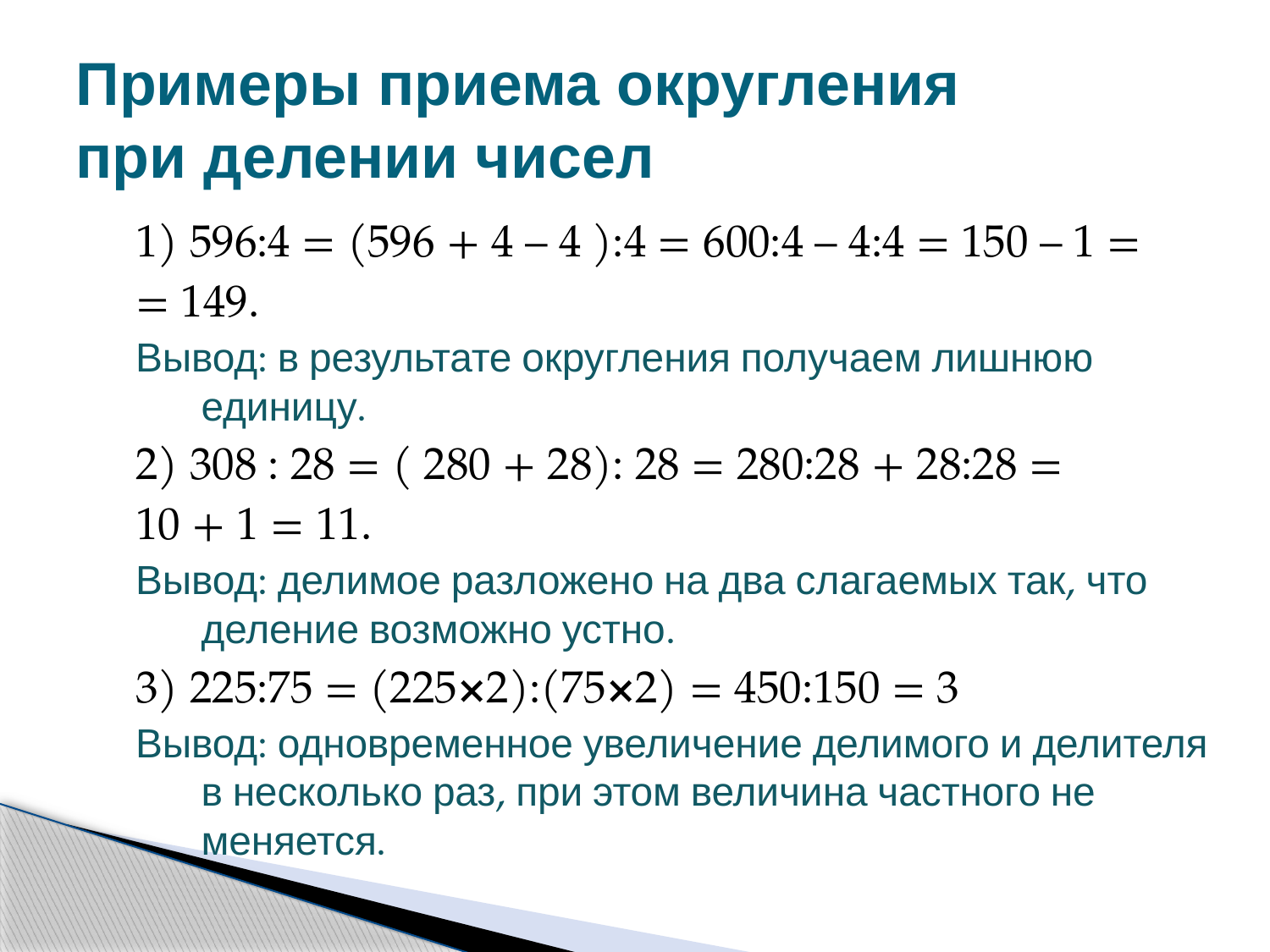

# Примеры приема округления при делении чисел
1) 596:4 = (596 + 4 – 4 ):4 = 600:4 – 4:4 = 150 – 1 =
= 149.
Вывод: в результате округления получаем лишнюю единицу.
2) 308 : 28 = ( 280 + 28): 28 = 280:28 + 28:28 =
10 + 1 = 11.
Вывод: делимое разложено на два слагаемых так, что деление возможно устно.
3) 225:75 = (225×2):(75×2) = 450:150 = 3
Вывод: одновременное увеличение делимого и делителя в несколько раз, при этом величина частного не     	   меняется.